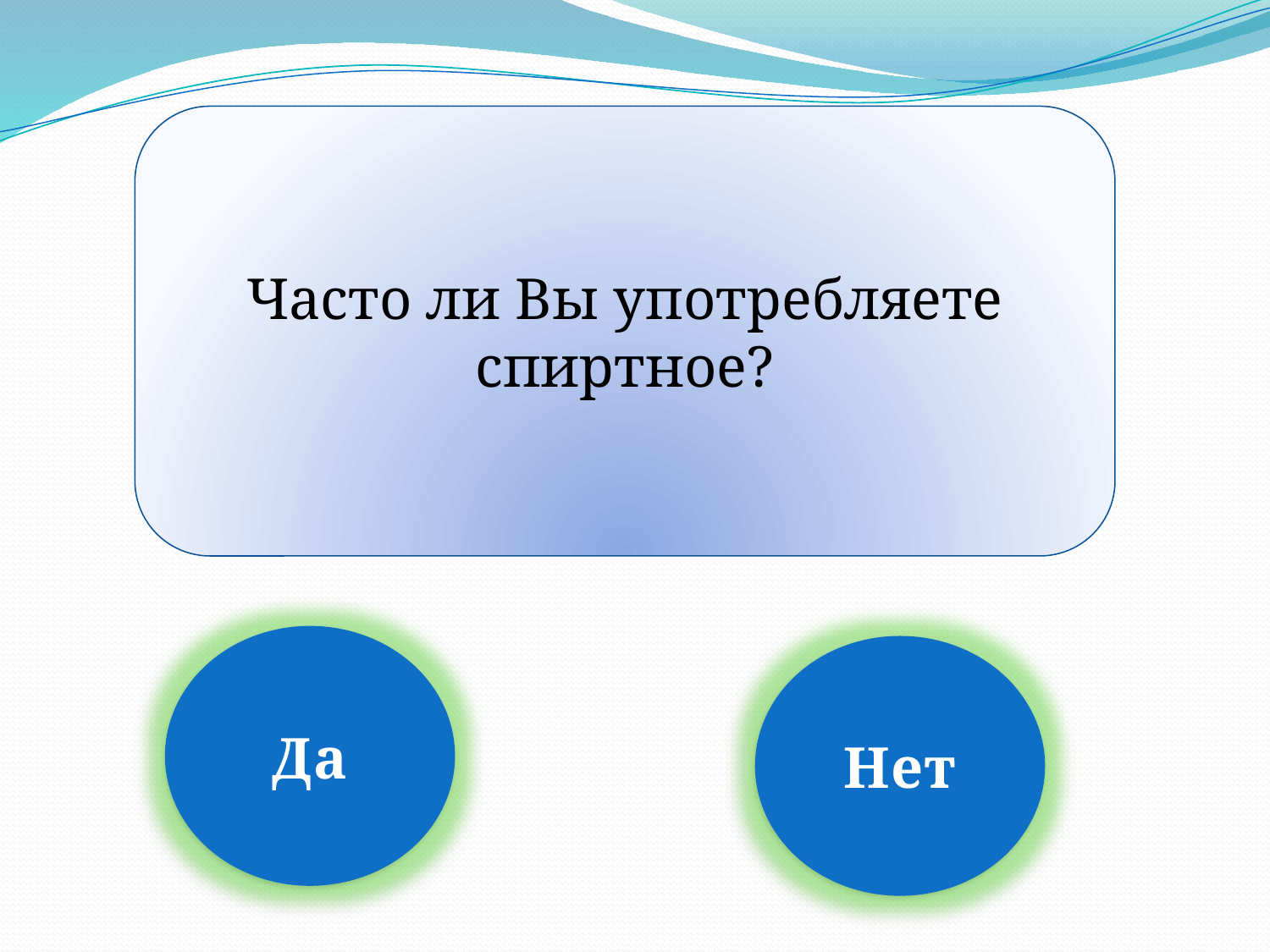

Часто ли Вы употребляете спиртное?
Да
Нет